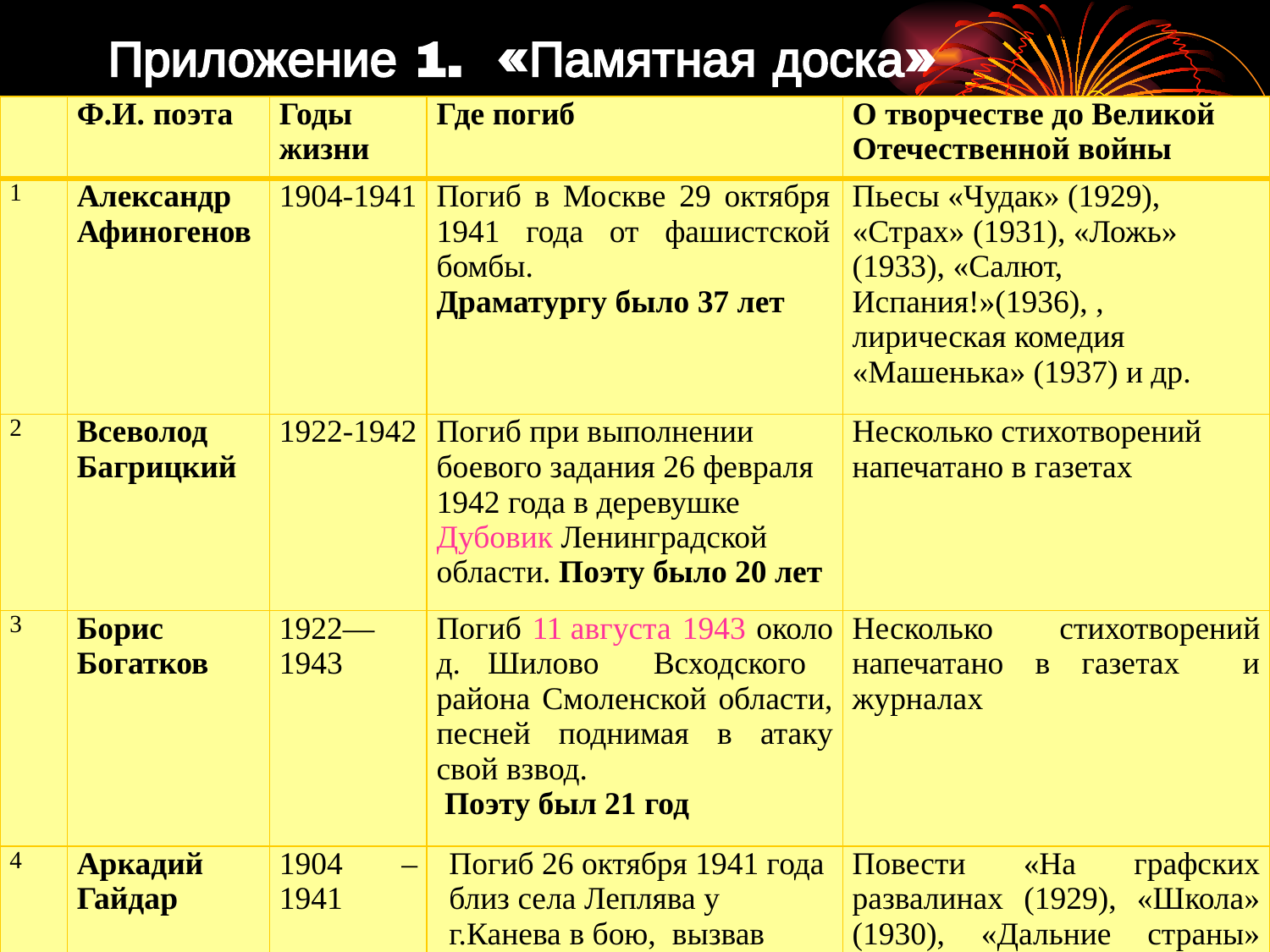

# Приложение 1.  «Памятная доска»
|  | Ф.И. поэта | Годы жизни | Где погиб | О творчестве до Великой Отечественной войны |
| --- | --- | --- | --- | --- |
| 1 | Александр Афиногенов | 1904-1941 | Погиб в Москве 29 октября 1941 года от фашистской бомбы. Драматургу было 37 лет | Пьесы «Чудак» (1929), «Страх» (1931), «Ложь» (1933), «Салют, Испания!»(1936), , лирическая комедия «Машенька» (1937) и др. |
| 2 | Всеволод Багрицкий | 1922-1942 | Погиб при выполнении боевого задания 26 февраля 1942 года в деревушке Дубовик Ленинградской области. Поэту было 20 лет | Несколько стихотворений напечатано в газетах |
| 3 | Борис Богатков | 1922—1943 | Погиб 11 августа 1943 около д. Шилово Всходского района Смоленской области, песней поднимая в атаку свой взвод. Поэту был 21 год | Несколько стихотворений напечатано в газетах и журналах |
| 4 | Аркадий Гайдар | 1904 – 1941 | Погиб 26 октября 1941 года близ села Леплява у г.Канева в бою, вызвав огонь на себя. Писателю было 37 лет | Повести «На графских развалинах (1929), «Школа» (1930), «Дальние страны» (1932), «Военная тайна» (1935), «Судьба барабанщика» (1939) и др. |